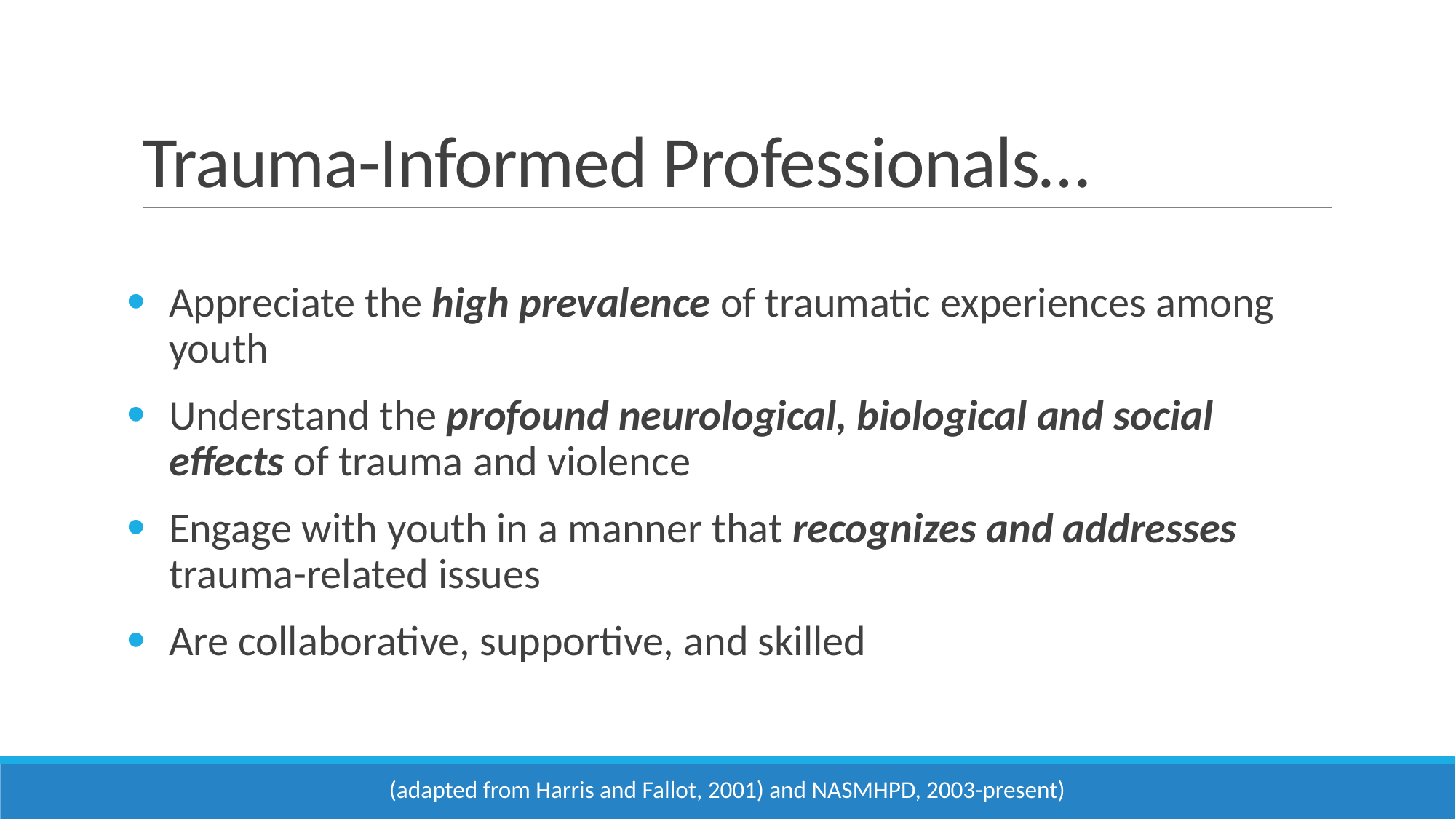

# Trauma-Informed Professionals…
Appreciate the high prevalence of traumatic experiences among youth
Understand the profound neurological, biological and social effects of trauma and violence
Engage with youth in a manner that recognizes and addresses trauma-related issues
Are collaborative, supportive, and skilled

(adapted from Harris and Fallot, 2001) and NASMHPD, 2003-present)